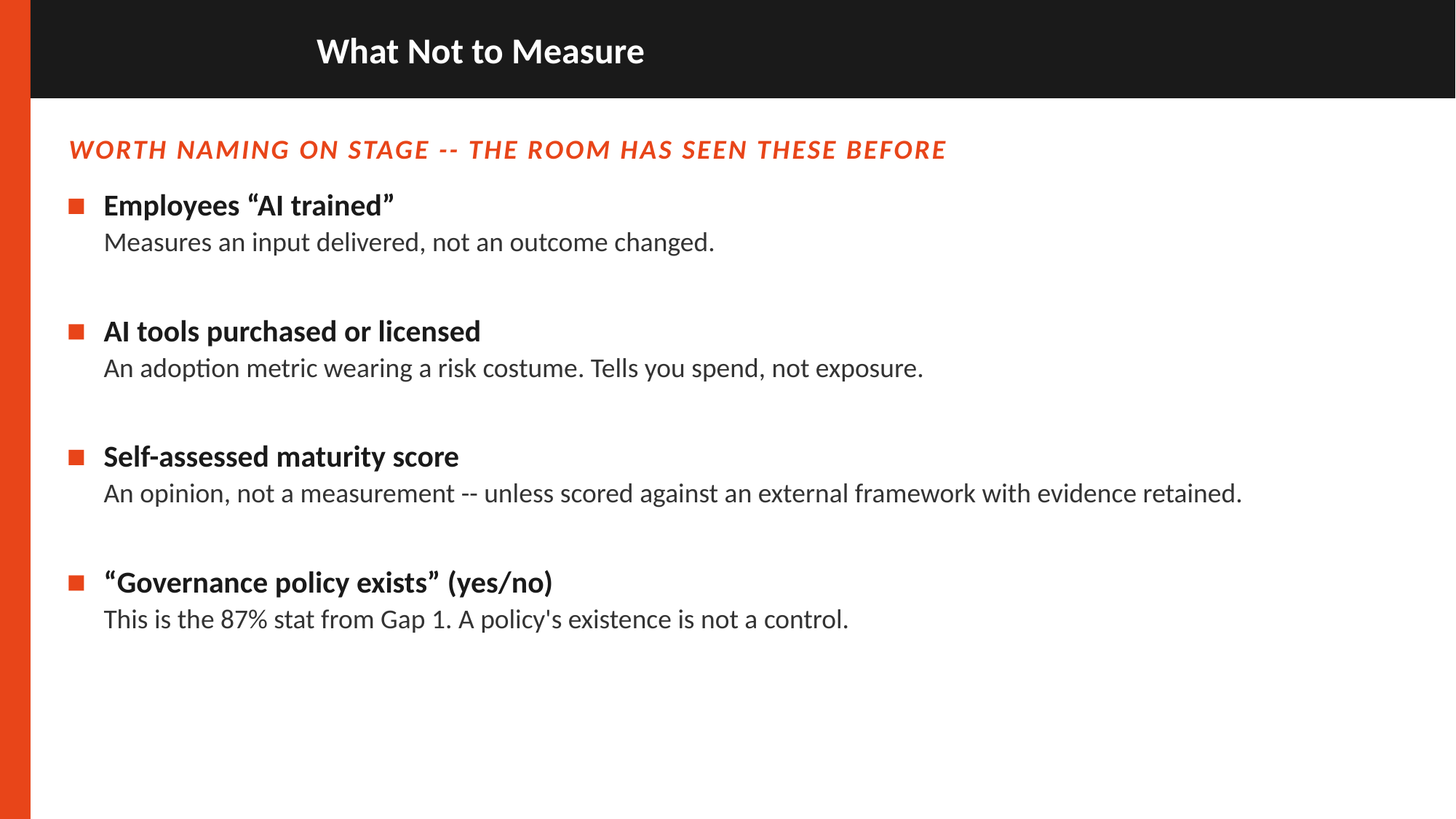

What Not to Measure
WORTH NAMING ON STAGE -- THE ROOM HAS SEEN THESE BEFORE
Employees “AI trained”

Measures an input delivered, not an outcome changed.
AI tools purchased or licensed

An adoption metric wearing a risk costume. Tells you spend, not exposure.
Self-assessed maturity score

An opinion, not a measurement -- unless scored against an external framework with evidence retained.
“Governance policy exists” (yes/no)

This is the 87% stat from Gap 1. A policy's existence is not a control.